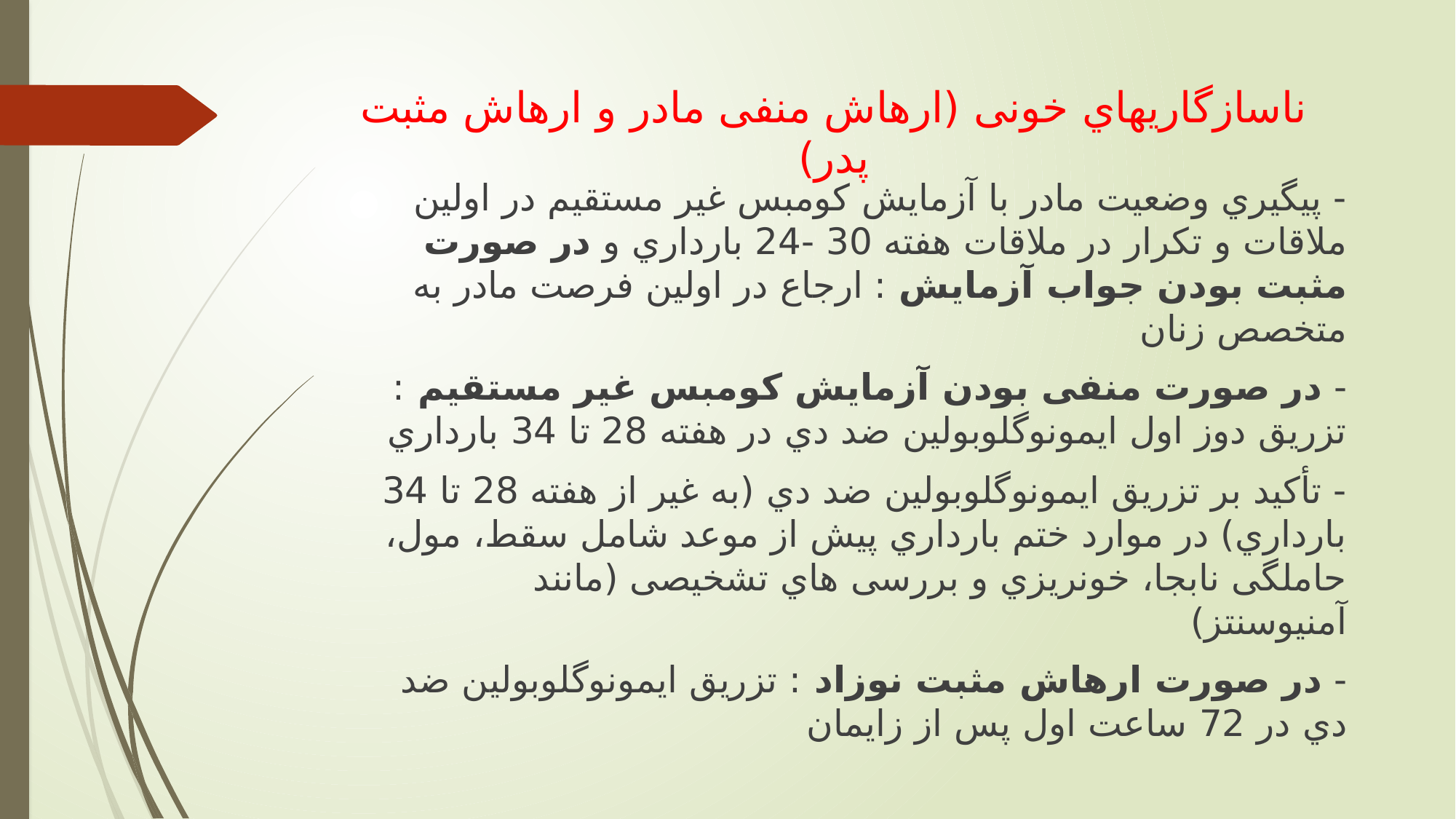

# ناسازگاريهاي خونی (ارهاش منفی مادر و ارهاش مثبت پدر)
- پیگیري وضعیت مادر با آزمايش كومبس غیر مستقیم در اولین ملاقات و تكرار در ملاقات هفته 30 -24 بارداري و در صورت مثبت بودن جواب آزمايش : ارجاع در اولین فرصت مادر به متخصص زنان
- در صورت منفی بودن آزمايش كومبس غیر مستقیم : تزريق دوز اول ايمونوگلوبولین ضد دي در هفته 28 تا 34 بارداري
- تأكید بر تزريق ايمونوگلوبولین ضد دي (به غیر از هفته 28 تا 34 بارداري) در موارد ختم بارداري پیش از موعد شامل سقط، مول، حاملگی نابجا، خونريزي و بررسی هاي تشخیصی (مانند آمنیوسنتز)
- در صورت ارهاش مثبت نوزاد : تزريق ايمونوگلوبولین ضد دي در 72 ساعت اول پس از زايمان